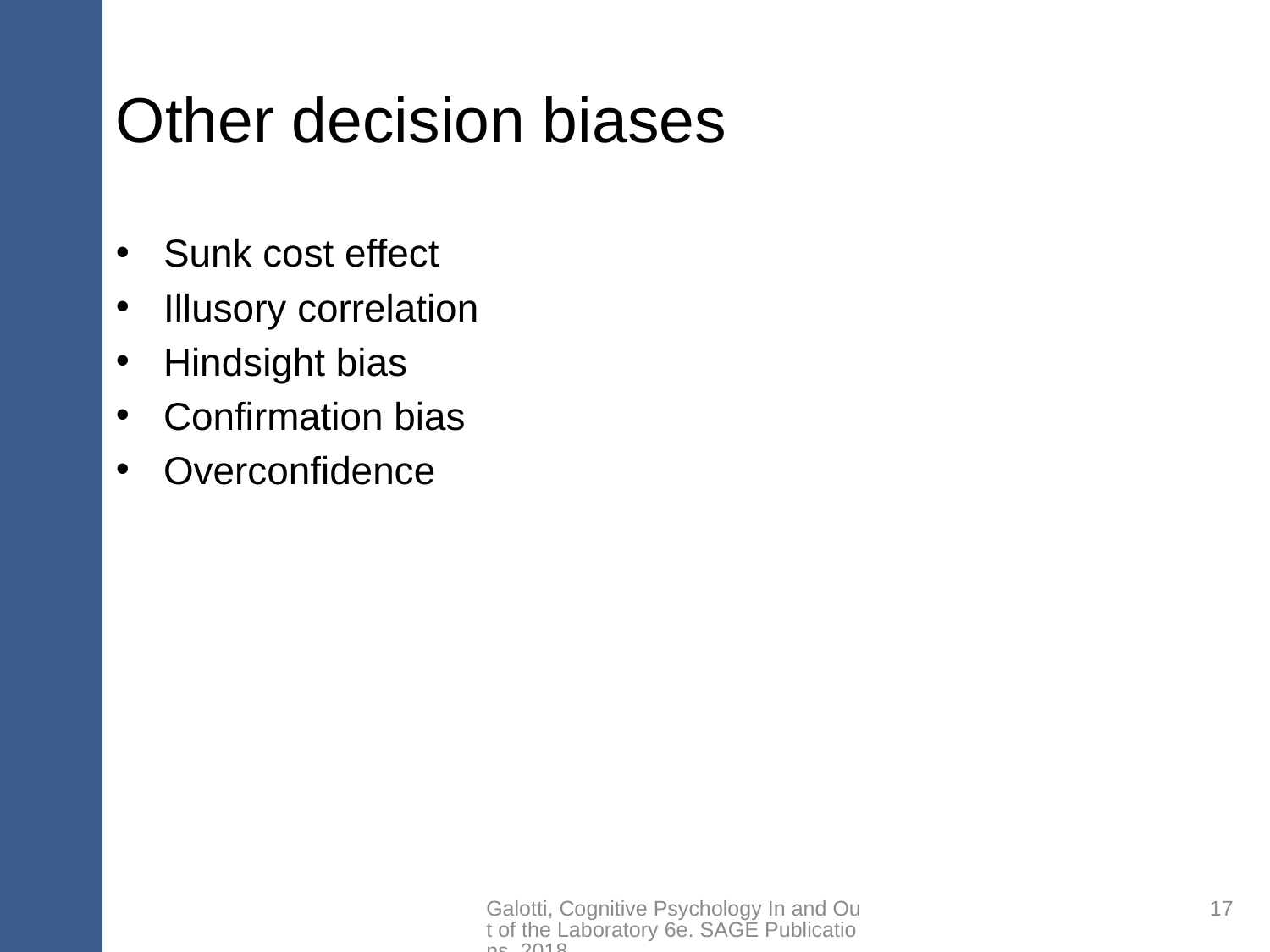

# Other decision biases
Sunk cost effect
Illusory correlation
Hindsight bias
Confirmation bias
Overconfidence
Galotti, Cognitive Psychology In and Out of the Laboratory 6e. SAGE Publications, 2018.
17